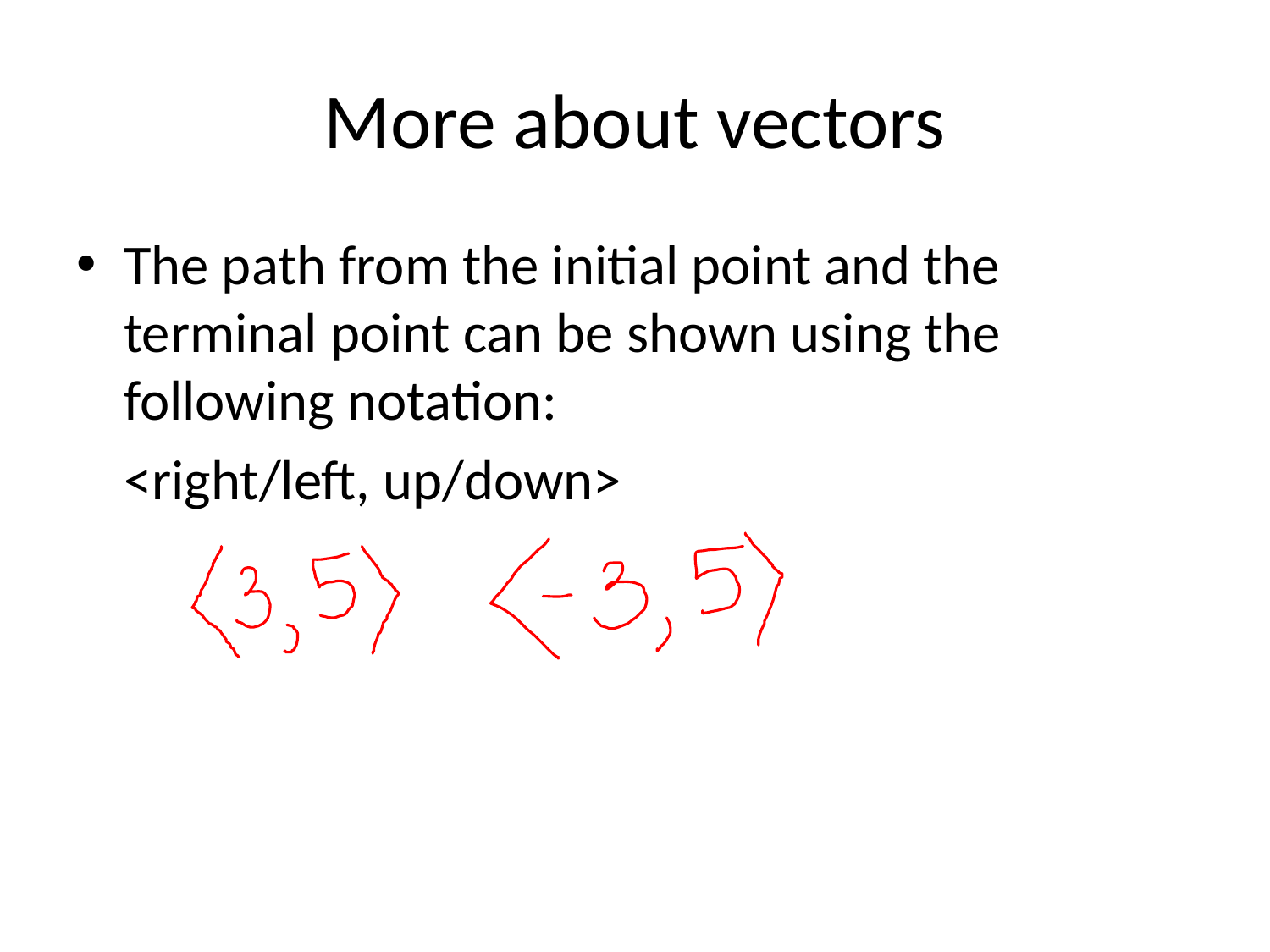

# More about vectors
The path from the initial point and the terminal point can be shown using the following notation:
	<right/left, up/down>